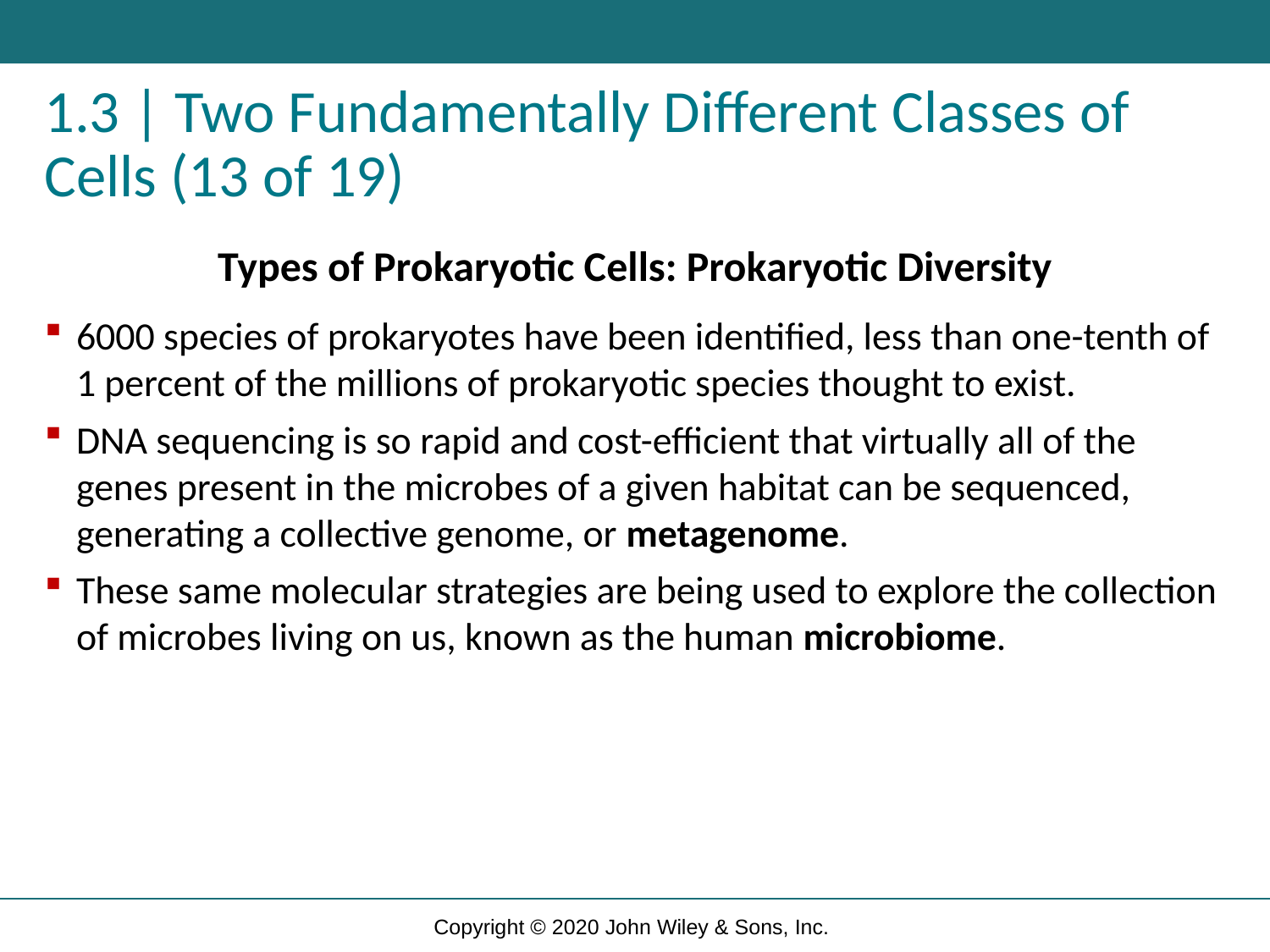

# 1.3 | Two Fundamentally Different Classes of Cells (13 of 19)
Types of Prokaryotic Cells: Prokaryotic Diversity
6000 species of prokaryotes have been identified, less than one-tenth of 1 percent of the millions of prokaryotic species thought to exist.
DNA sequencing is so rapid and cost-efficient that virtually all of the genes present in the microbes of a given habitat can be sequenced, generating a collective genome, or metagenome.
These same molecular strategies are being used to explore the collection of microbes living on us, known as the human microbiome.
Copyright © 2020 John Wiley & Sons, Inc.